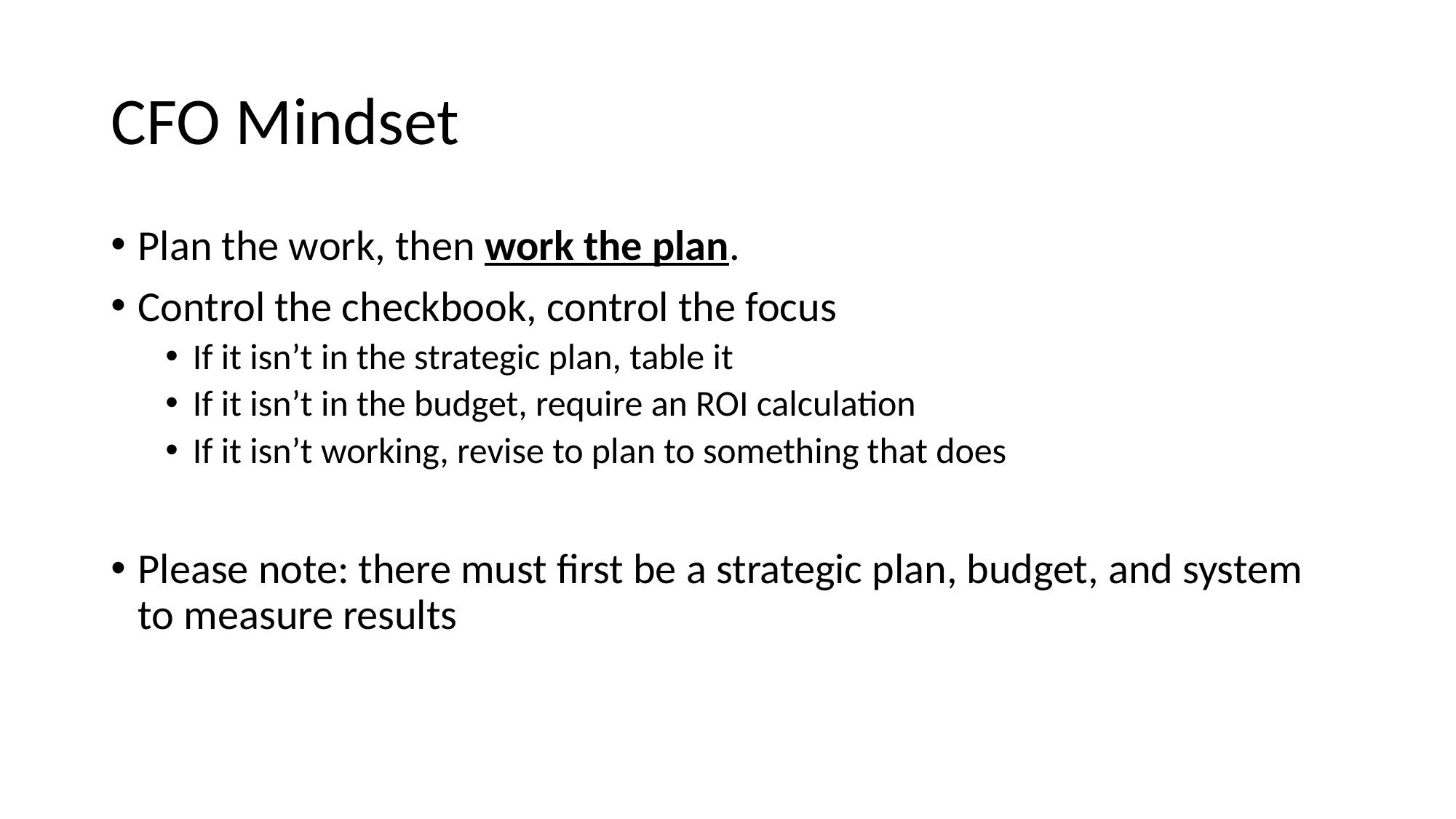

# CFO Mindset
Plan the work, then work the plan.
Control the checkbook, control the focus
If it isn’t in the strategic plan, table it
If it isn’t in the budget, require an ROI calculation
If it isn’t working, revise to plan to something that does

Please note: there must first be a strategic plan, budget, and system to measure results